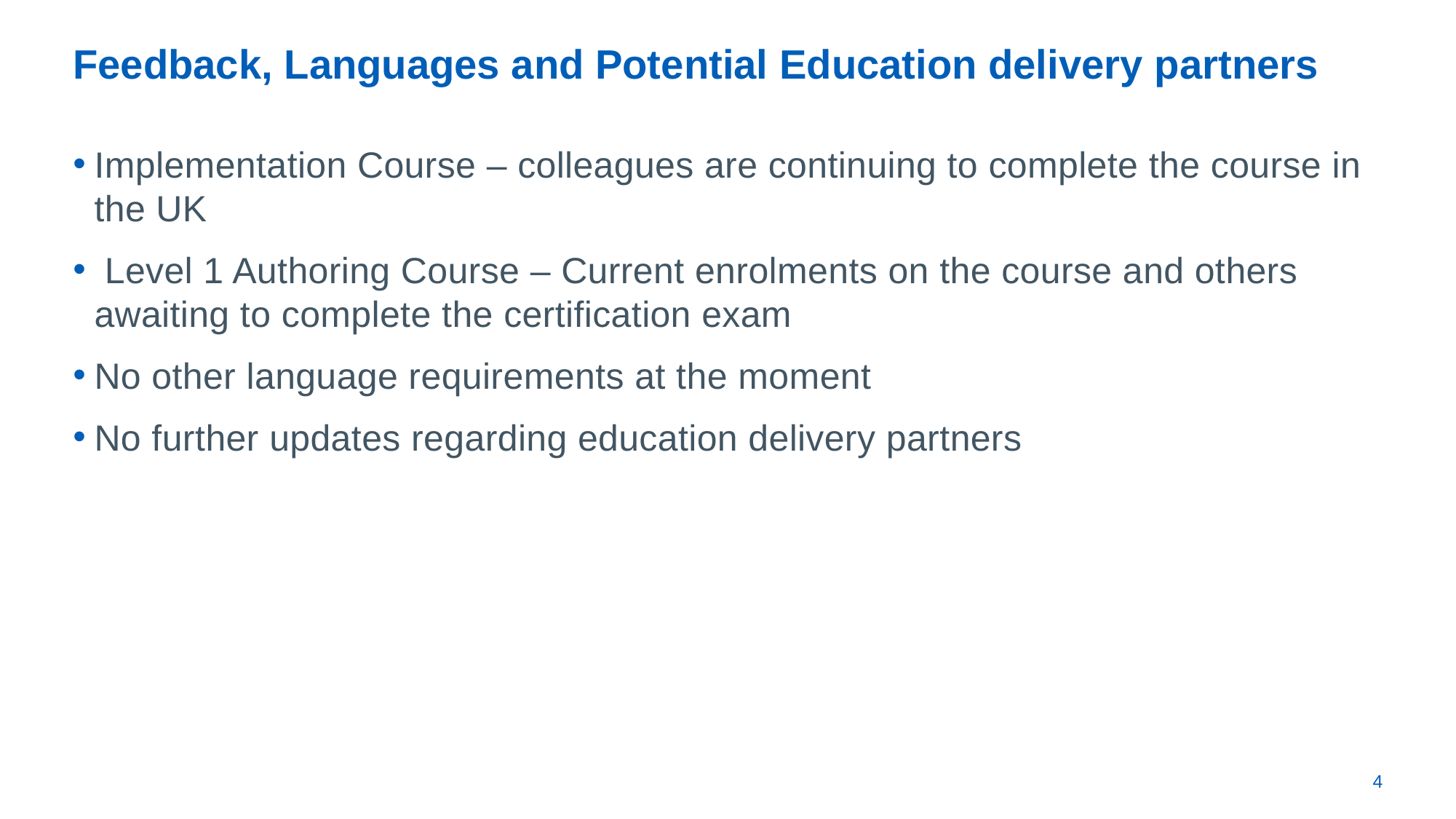

# Feedback, Languages and Potential Education delivery partners

Implementation Course – colleagues are continuing to complete the course in the UK
 Level 1 Authoring Course – Current enrolments on the course and others awaiting to complete the certification exam
No other language requirements at the moment
No further updates regarding education delivery partners

4